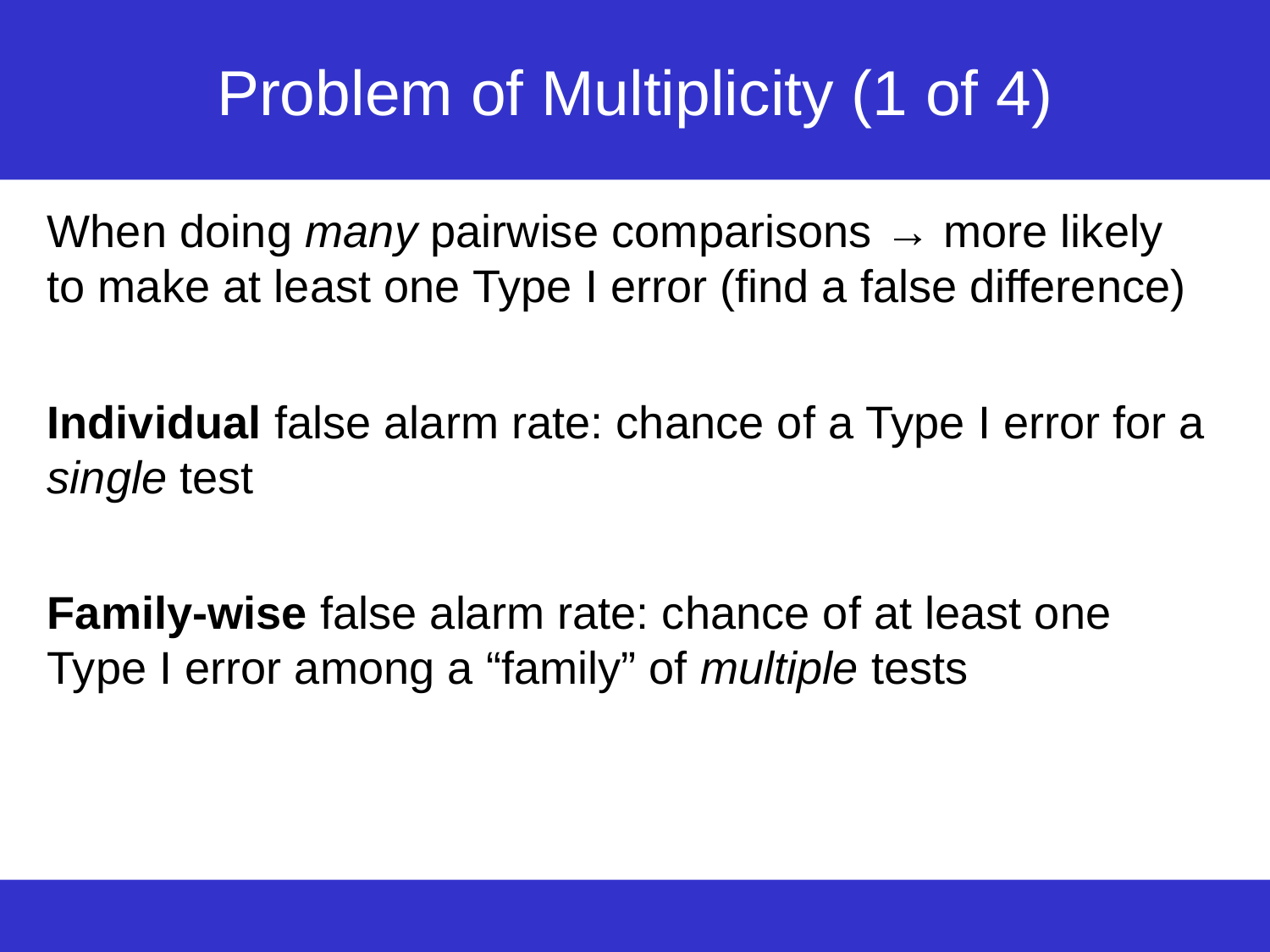

# Problem of Multiplicity (1 of 4)
When doing many pairwise comparisons → more likely to make at least one Type I error (find a false difference)

Individual false alarm rate: chance of a Type I error for a single test

Family-wise false alarm rate: chance of at least one Type I error among a “family” of multiple tests